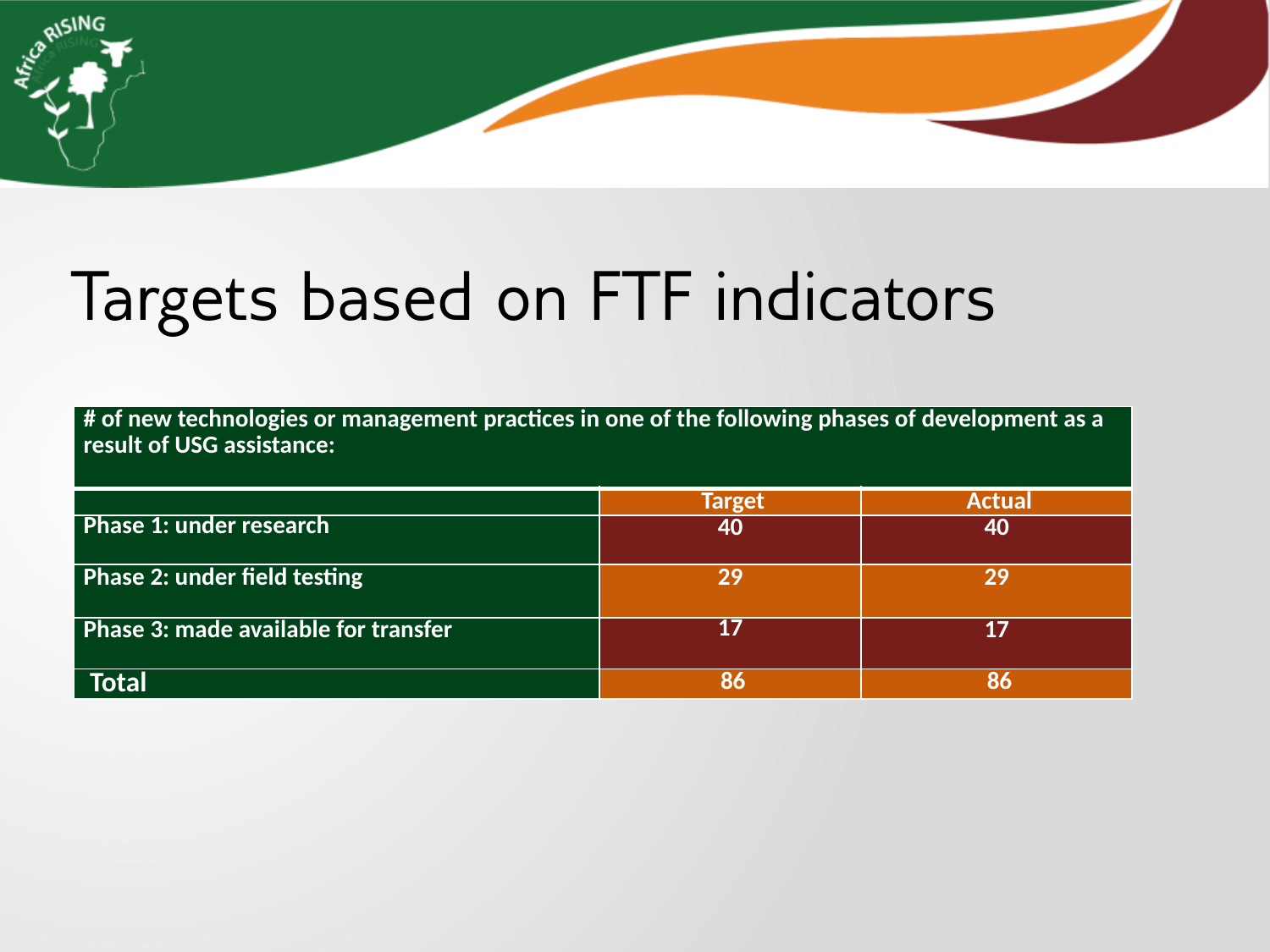

Targets based on FTF indicators
| # of new technologies or management practices in one of the following phases of development as a result of USG assistance: |  |  |
| --- | --- | --- |
|  | Target | Actual |
| Phase 1: under research | 40 | 40 |
| Phase 2: under field testing | 29 | 29 |
| Phase 3: made available for transfer | 17 | 17 |
| Total | 86 | 86 |